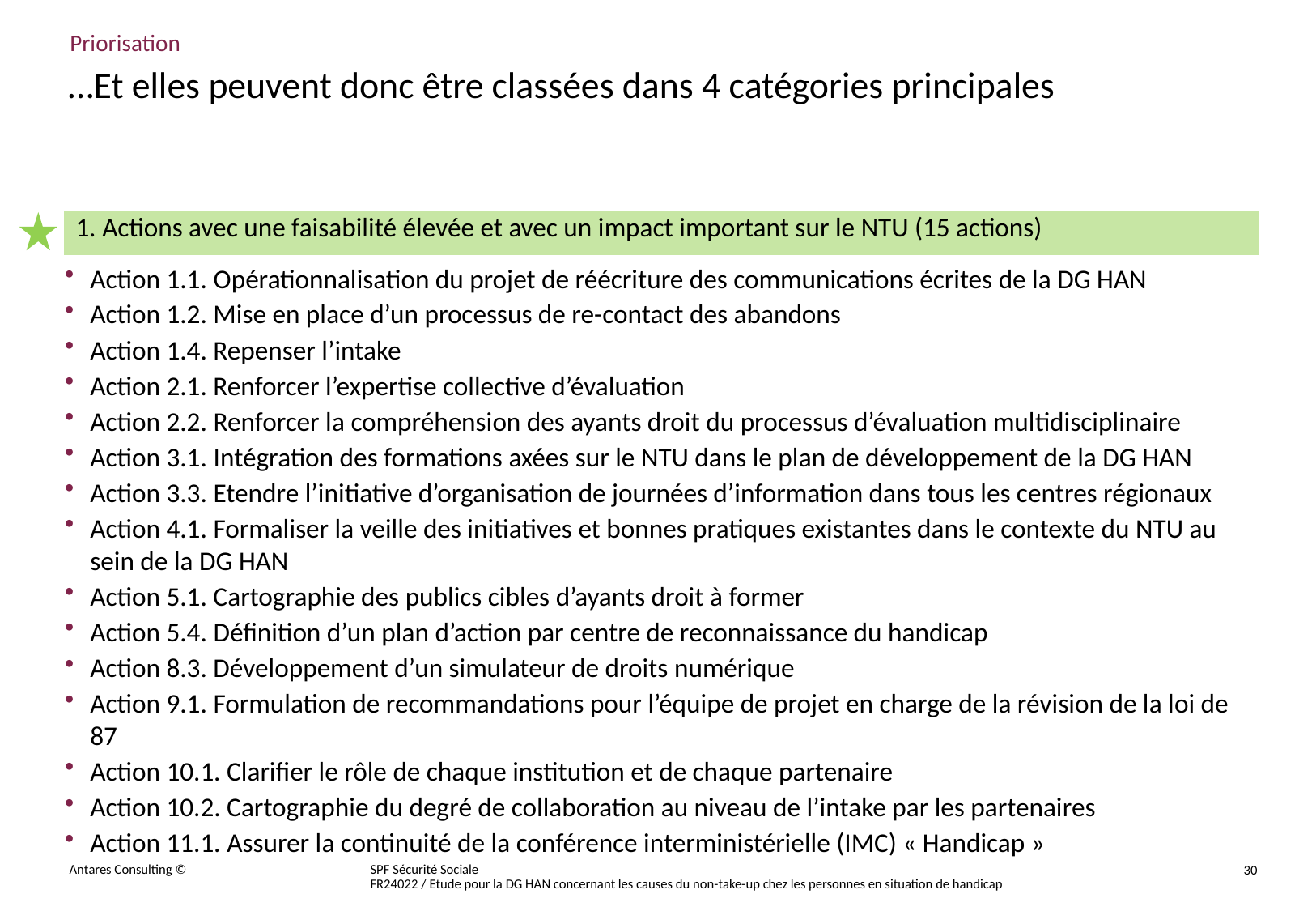

Priorisation
# …Et elles peuvent donc être classées dans 4 catégories principales
| 1. Actions avec une faisabilité élevée et avec un impact important sur le NTU (15 actions) |
| --- |

Action 1.1. 	Opérationnalisation du projet de réécriture des communications écrites de la DG HAN
Action 1.2. Mise en place d’un processus de re-contact des abandons
Action 1.4. Repenser l’intake
Action 2.1. Renforcer l’expertise collective d’évaluation
Action 2.2	. Renforcer la compréhension des ayants droit du processus d’évaluation multidisciplinaire
Action 3.1	. Intégration des formations axées sur le NTU dans le plan de développement de la DG HAN
Action 3.3	. Etendre l’initiative d’organisation de journées d’information dans tous les centres régionaux
Action 4.1	. Formaliser la veille des initiatives et bonnes pratiques existantes dans le contexte du NTU au sein de la DG HAN
Action 5.1. Cartographie des publics cibles d’ayants droit à former
Action 5.4	. Définition d’un plan d’action par centre de reconnaissance du handicap
Action 8.3. Développement d’un simulateur de droits numérique
Action 9.1	. Formulation de recommandations pour l’équipe de projet en charge de la révision de la loi de 87
Action 10.1. Clarifier le rôle de chaque institution et de chaque partenaire
Action 10.2	. Cartographie du degré de collaboration au niveau de l’intake par les partenaires
Action 11.1. 	Assurer la continuité de la conférence interministérielle (IMC) « Handicap »